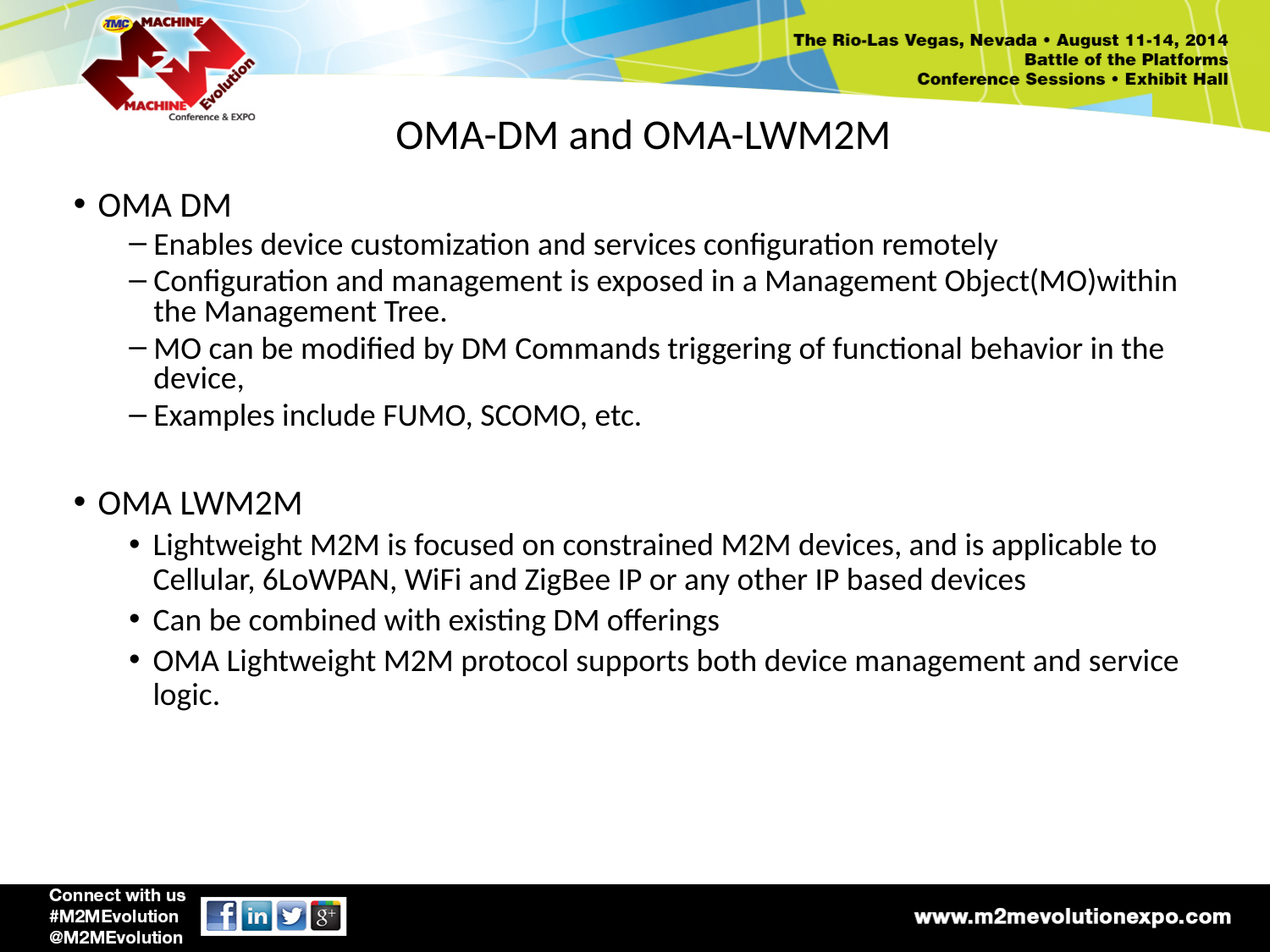

OMA-DM and OMA-LWM2M
OMA DM
Enables device customization and services configuration remotely
Configuration and management is exposed in a Management Object(MO)within the Management Tree.
MO can be modified by DM Commands triggering of functional behavior in the device,
Examples include FUMO, SCOMO, etc.

OMA LWM2M
Lightweight M2M is focused on constrained M2M devices, and is applicable to Cellular, 6LoWPAN, WiFi and ZigBee IP or any other IP based devices
Can be combined with existing DM offerings
OMA Lightweight M2M protocol supports both device management and service logic.